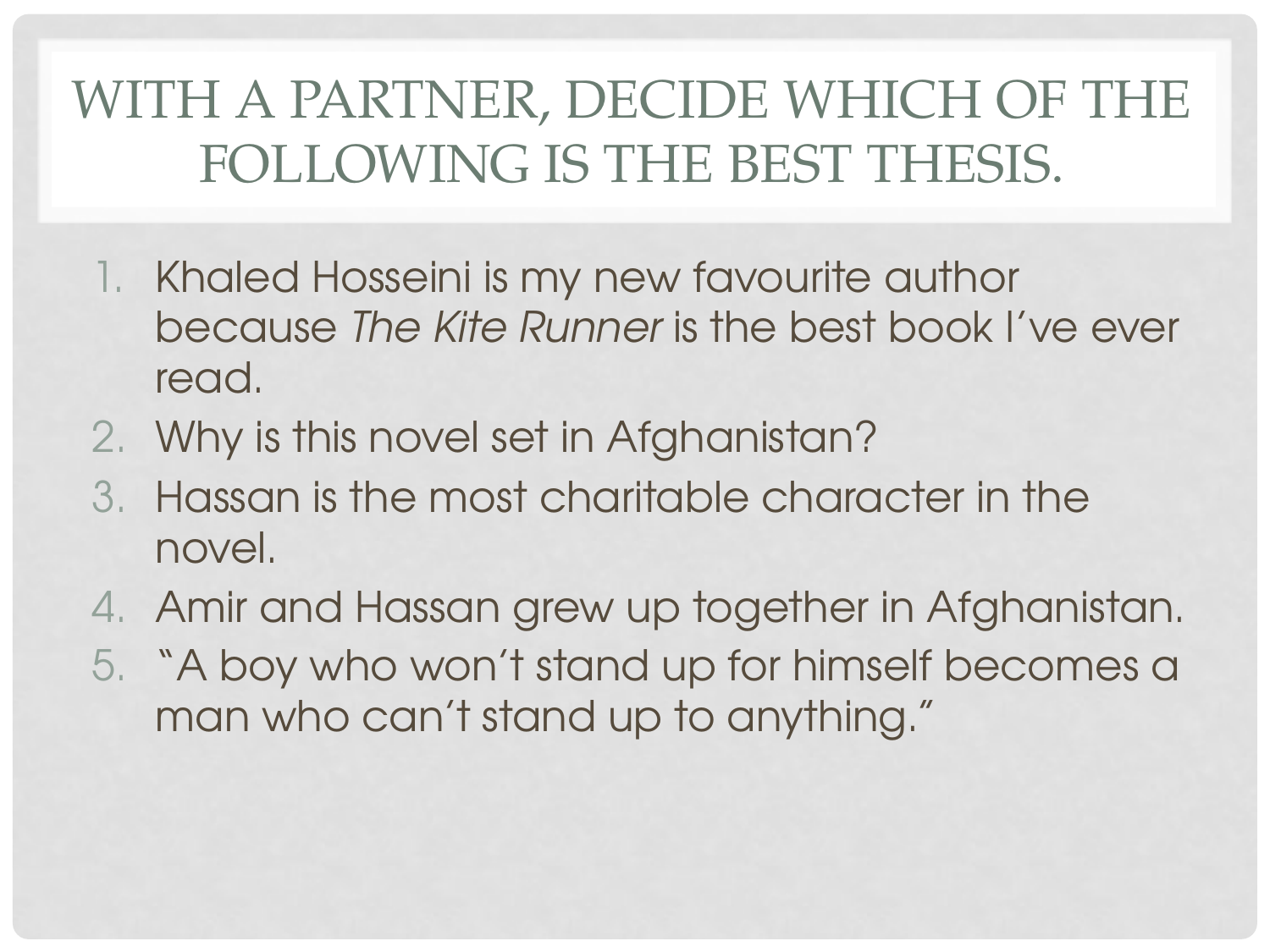

# With a partner, decide which of the following is the best thesis.
Khaled Hosseini is my new favourite author because The Kite Runner is the best book I’ve ever read.
Why is this novel set in Afghanistan?
Hassan is the most charitable character in the novel.
Amir and Hassan grew up together in Afghanistan.
“A boy who won’t stand up for himself becomes a man who can’t stand up to anything.”